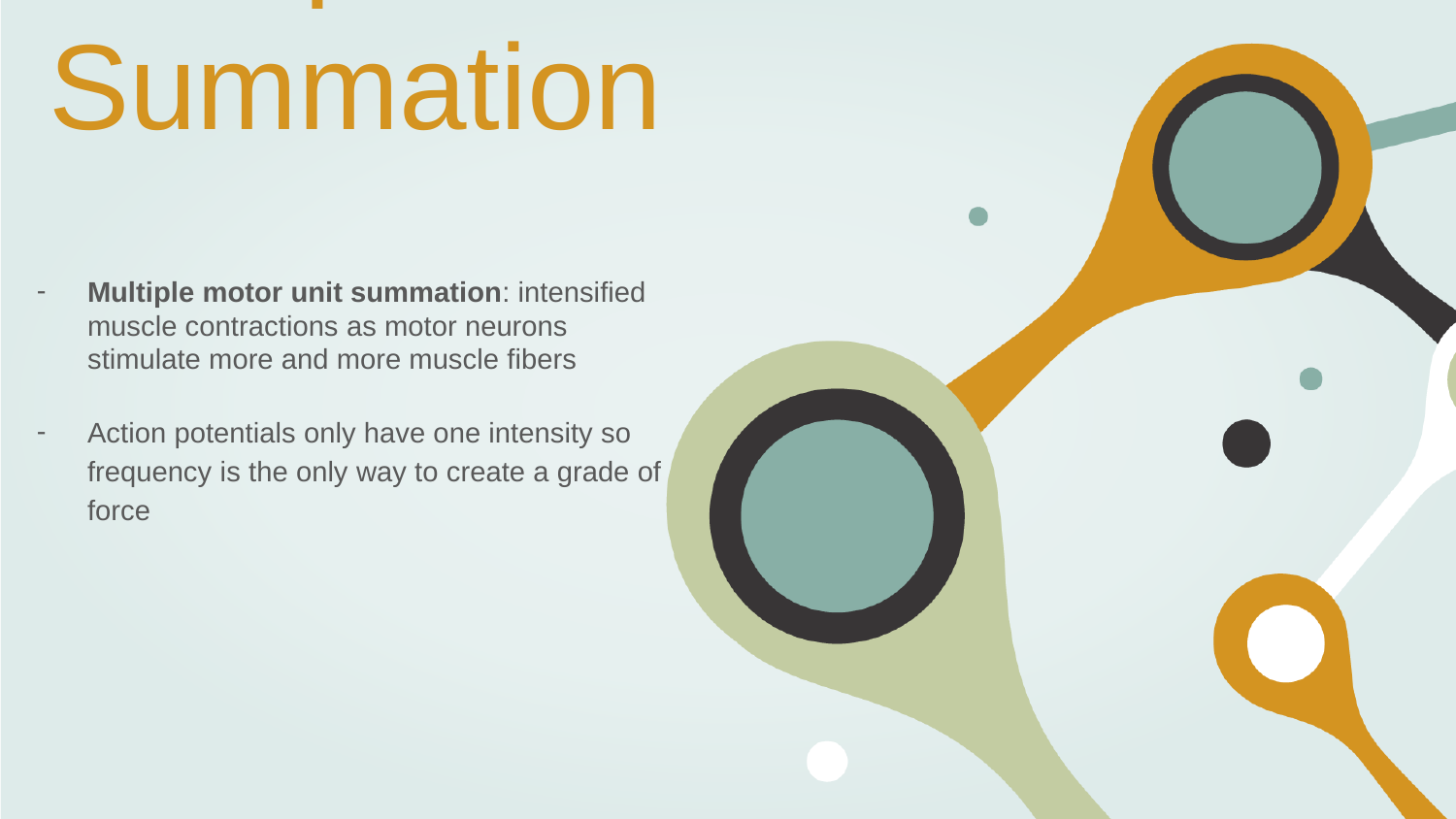

# Multiple Motor Unit Summation
Multiple motor unit summation: intensified muscle contractions as motor neurons stimulate more and more muscle fibers

Action potentials only have one intensity so frequency is the only way to create a grade of force